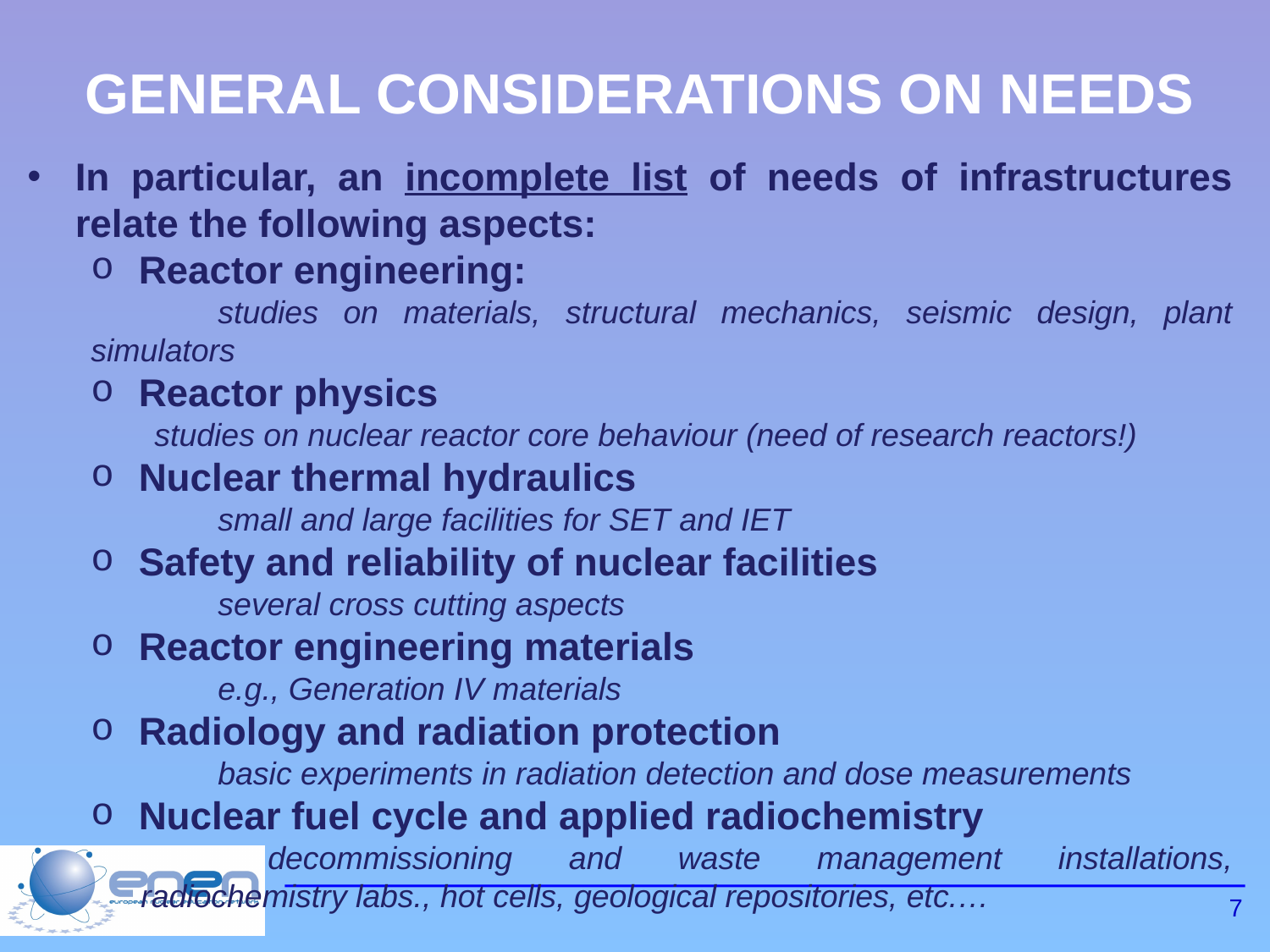

GENERAL CONSIDERATIONS ON NEEDS

In particular, an incomplete list of needs of infrastructures relate the following aspects:
Reactor engineering:
	studies on materials, structural mechanics, seismic design, plant simulators
Reactor physics
studies on nuclear reactor core behaviour (need of research reactors!)
Nuclear thermal hydraulics
	small and large facilities for SET and IET
Safety and reliability of nuclear facilities
	several cross cutting aspects
Reactor engineering materials
	e.g., Generation IV materials
Radiology and radiation protection
	basic experiments in radiation detection and dose measurements
Nuclear fuel cycle and applied radiochemistry
	decommissioning and waste management installations, radiochemistry labs., hot cells, geological repositories, etc.…